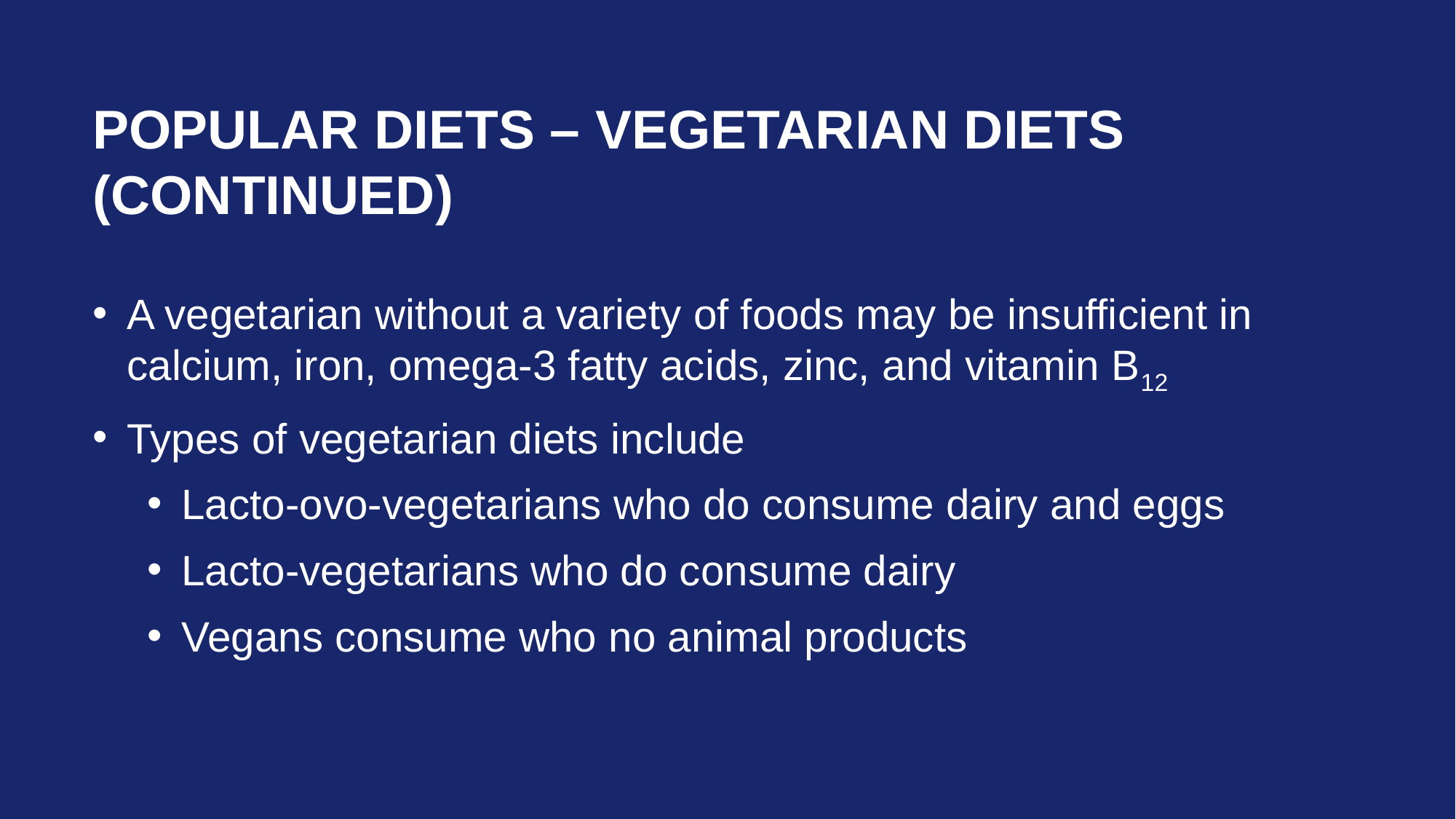

# Popular Diets – Vegetarian Diets (Continued)
A vegetarian without a variety of foods may be insufficient in calcium, iron, omega-3 fatty acids, zinc, and vitamin B12
Types of vegetarian diets include
Lacto-ovo-vegetarians who do consume dairy and eggs
Lacto-vegetarians who do consume dairy
Vegans consume who no animal products